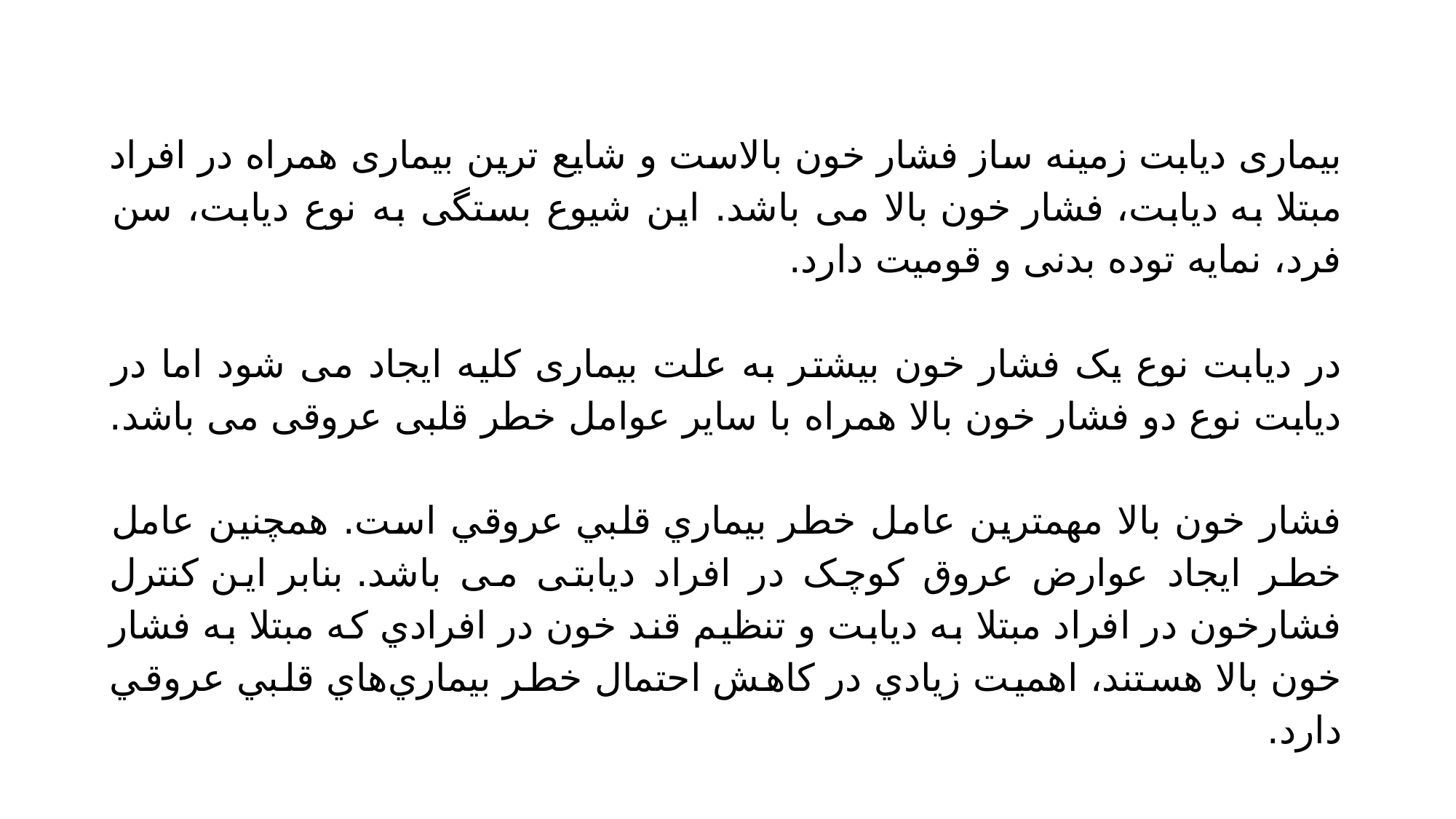

بیماری دیابت زمينه ساز فشار خون بالاست و شایع ترین بیماری همراه در افراد مبتلا به ديابت، فشار خون بالا می باشد. این شیوع بستگی به نوع دیابت، سن فرد، نمایه توده بدنی و قومیت دارد.

در دیابت نوع یک فشار خون بیشتر به علت بیماری کلیه ایجاد می شود اما در دیابت نوع دو فشار خون بالا همراه با سایر عوامل خطر قلبی عروقی می باشد.

فشار خون بالا مهمترین عامل خطر بيماري قلبي عروقي است. همچنین عامل خطر ایجاد عوارض عروق کوچک در افراد دیابتی می باشد. بنابر اين كنترل فشارخون در افراد مبتلا به ديابت و تنظيم قند خون در افرادي كه مبتلا به فشار خون بالا هستند، اهميت زيادي در كاهش احتمال خطر بيماري‌هاي قلبي عروقي دارد.